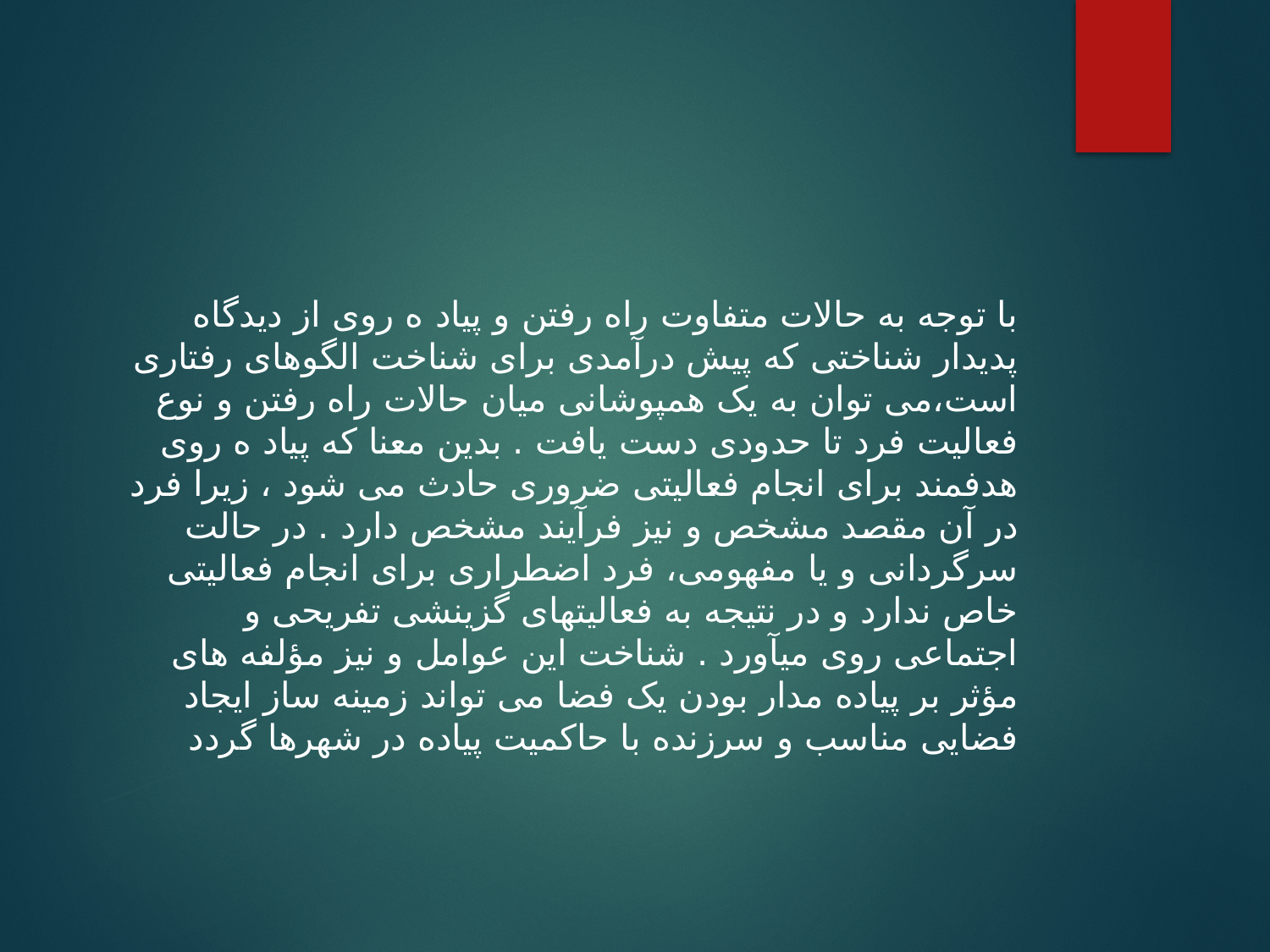

با توجه به حالات متفاوت راه رفتن و پیاد ه روی از دیدگاه پدیدار شناختی که پیش درآمدی برای شناخت الگوهای رفتاری است،می توان به یک همپوشانی میان حالات راه رفتن و نوع فعالیت فرد تا حدودی دست یافت . بدین معنا که پیاد ه روی هدفمند برای انجام فعالیتی ضروری حادث می شود ، زیرا فرد در آن مقصد مشخص و نیز فرآیند مشخص دارد . در حالت سرگردانی و یا مفهومی، فرد اضطراری برای انجام فعالیتی خاص ندارد و در نتیجه به فعالیتهای گزینشی تفریحی و اجتماعی روی میآورد . شناخت این عوامل و نیز مؤلفه های مؤثر بر پیاده مدار بودن یک فضا می تواند زمینه ساز ایجاد فضایی مناسب و سرزنده با حاکمیت پیاده در شهرها گردد